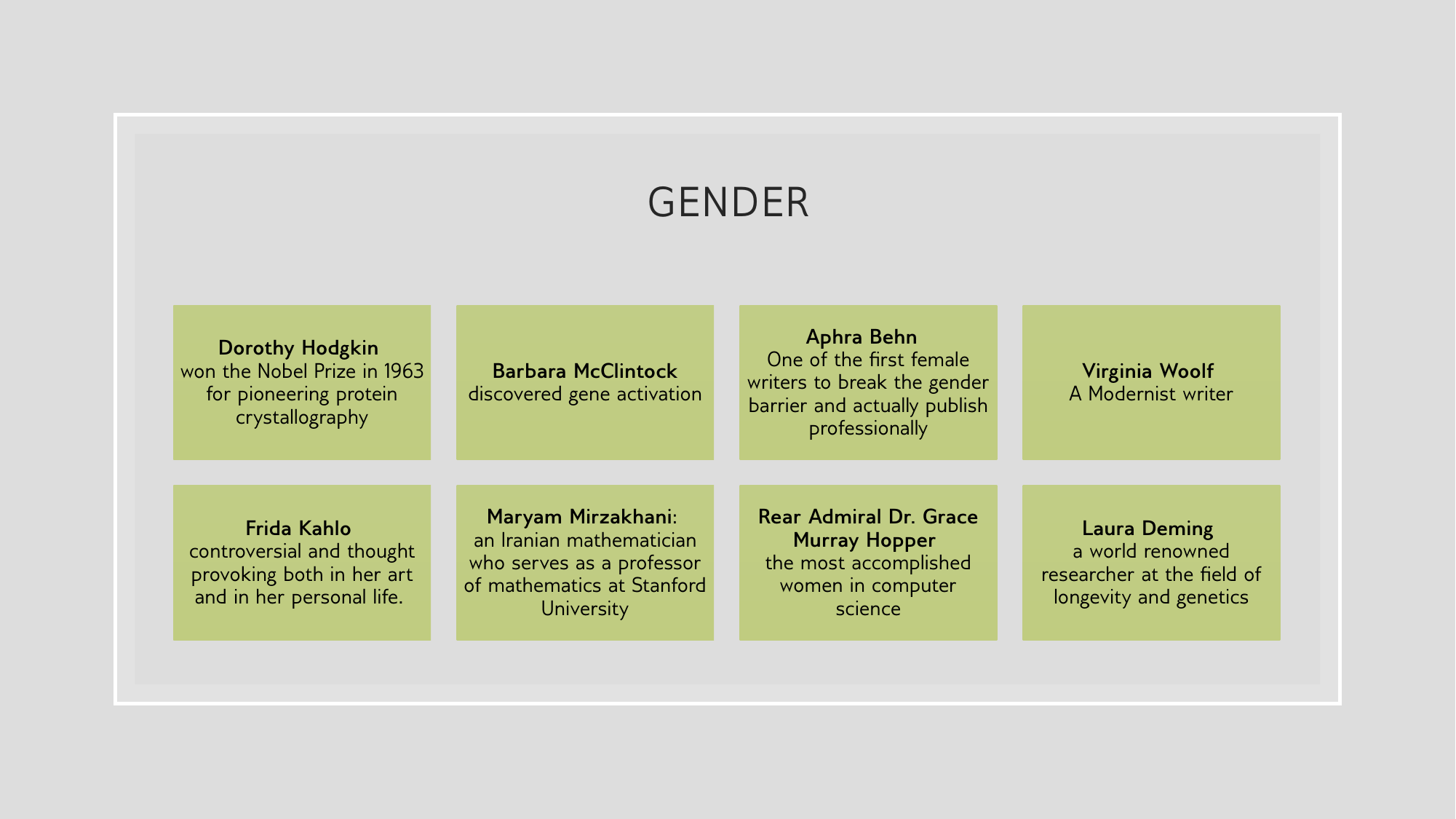

# Gender
Dorothy Hodgkin
won the Nobel Prize in 1963 for pioneering protein crystallography
Barbara McClintock discovered gene activation
Aphra Behn
One of the first female writers to break the gender barrier and actually publish professionally
Virginia Woolf
A Modernist writer
Frida Kahlo
controversial and thought provoking both in her art and in her personal life.
Maryam Mirzakhani:
an Iranian mathematician who serves as a professor of mathematics at Stanford University
Rear Admiral Dr. Grace Murray Hopper
the most accomplished women in computer science
Laura Deming
a world renowned researcher at the field of longevity and genetics